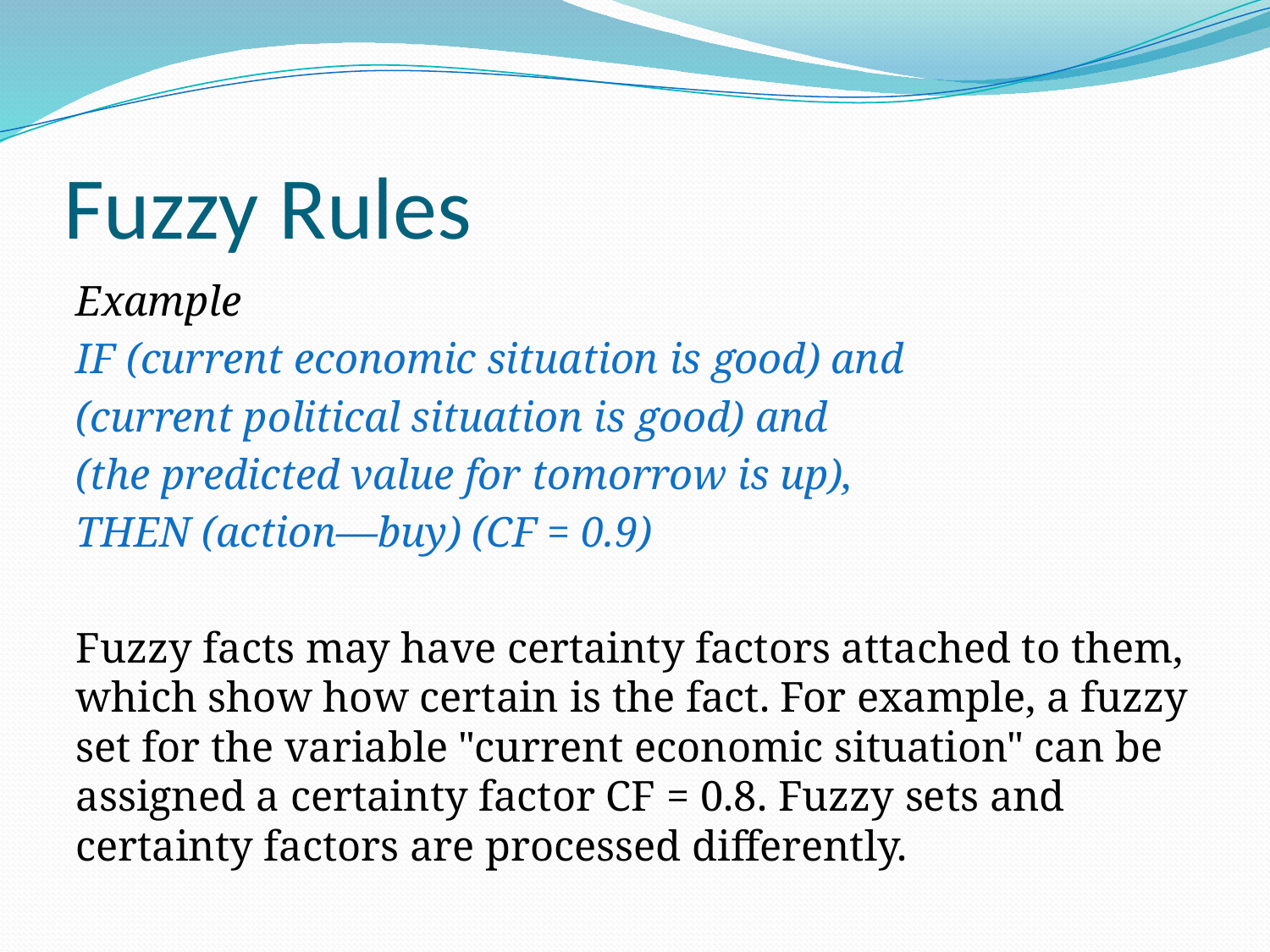

# Fuzzy Rules
Example
IF (current economic situation is good) and
(current political situation is good) and
(the predicted value for tomorrow is up),
THEN (action—buy) (CF = 0.9)

Fuzzy facts may have certainty factors attached to them, which show how certain is the fact. For example, a fuzzy set for the variable "current economic situation" can be assigned a certainty factor CF = 0.8. Fuzzy sets and certainty factors are processed differently.